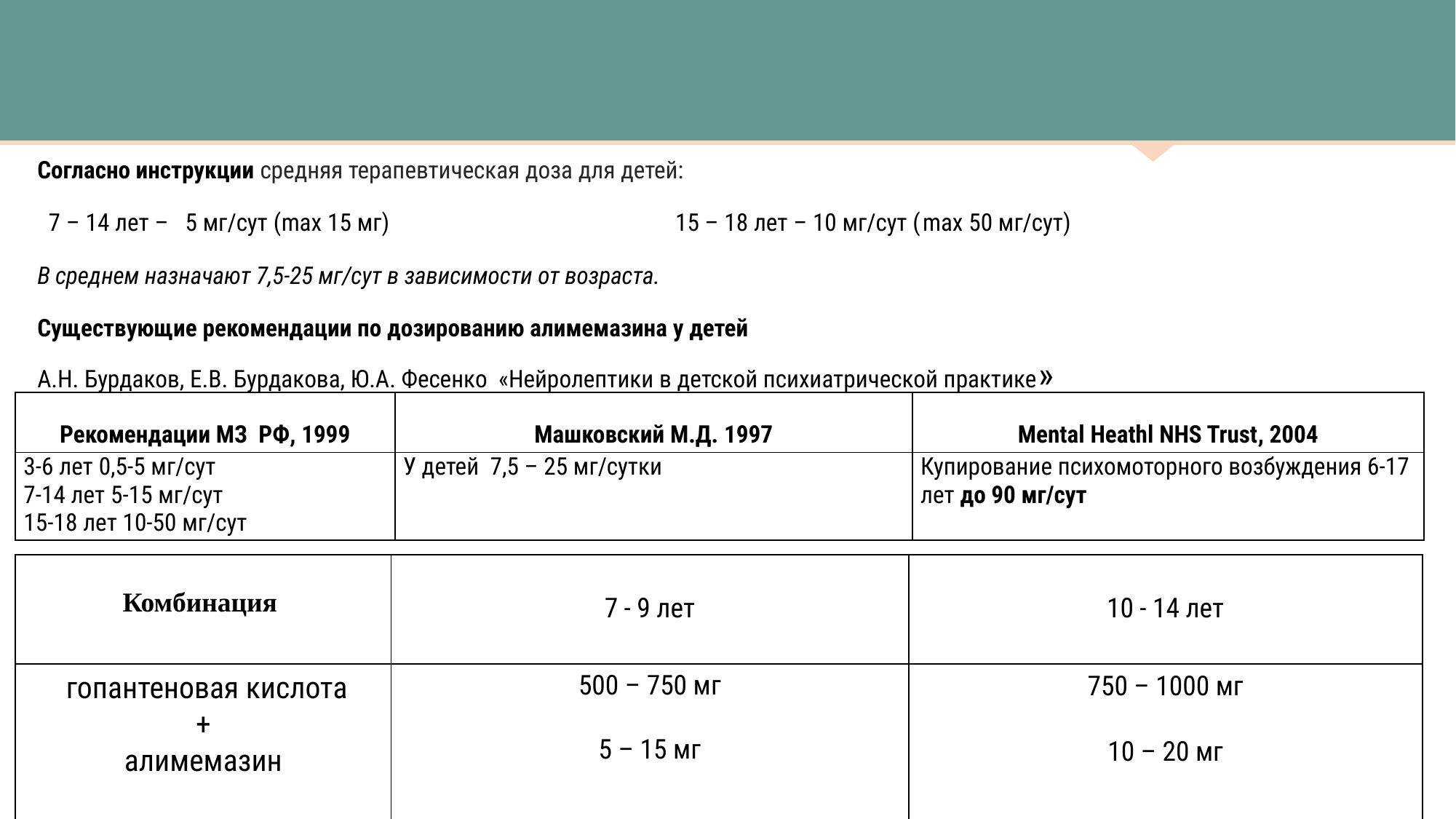

#
Согласно инструкции средняя терапевтическая доза для детей:
  7 – 14 лет –   5 мг/сут (max 15 мг)                                                   15 – 18 лет – 10 мг/сут (max 50 мг/сут)
В среднем назначают 7,5-25 мг/сут в зависимости от возраста.
Существующие рекомендации по дозированию алимемазина у детей
А.Н. Бурдаков, Е.В. Бурдакова, Ю.А. Фесенко  «Нейролептики в детской психиатрической практике»

| Рекомендации МЗ РФ, 1999 | Машковский М.Д. 1997 | Mental Heathl NHS Trust, 2004 |
| --- | --- | --- |
| 3-6 лет 0,5-5 мг/сут 7-14 лет 5-15 мг/сут 15-18 лет 10-50 мг/сут | У детей 7,5 – 25 мг/сутки | Купирование психомоторного возбуждения 6-17 лет до 90 мг/сут |

| Комбинация | 7 - 9 лет | 10 - 14 лет |
| --- | --- | --- |
| гопантеновая кислота + алимемазин | 500 – 750 мг 5 – 15 мг | 750 – 1000 мг 10 – 20 мг |